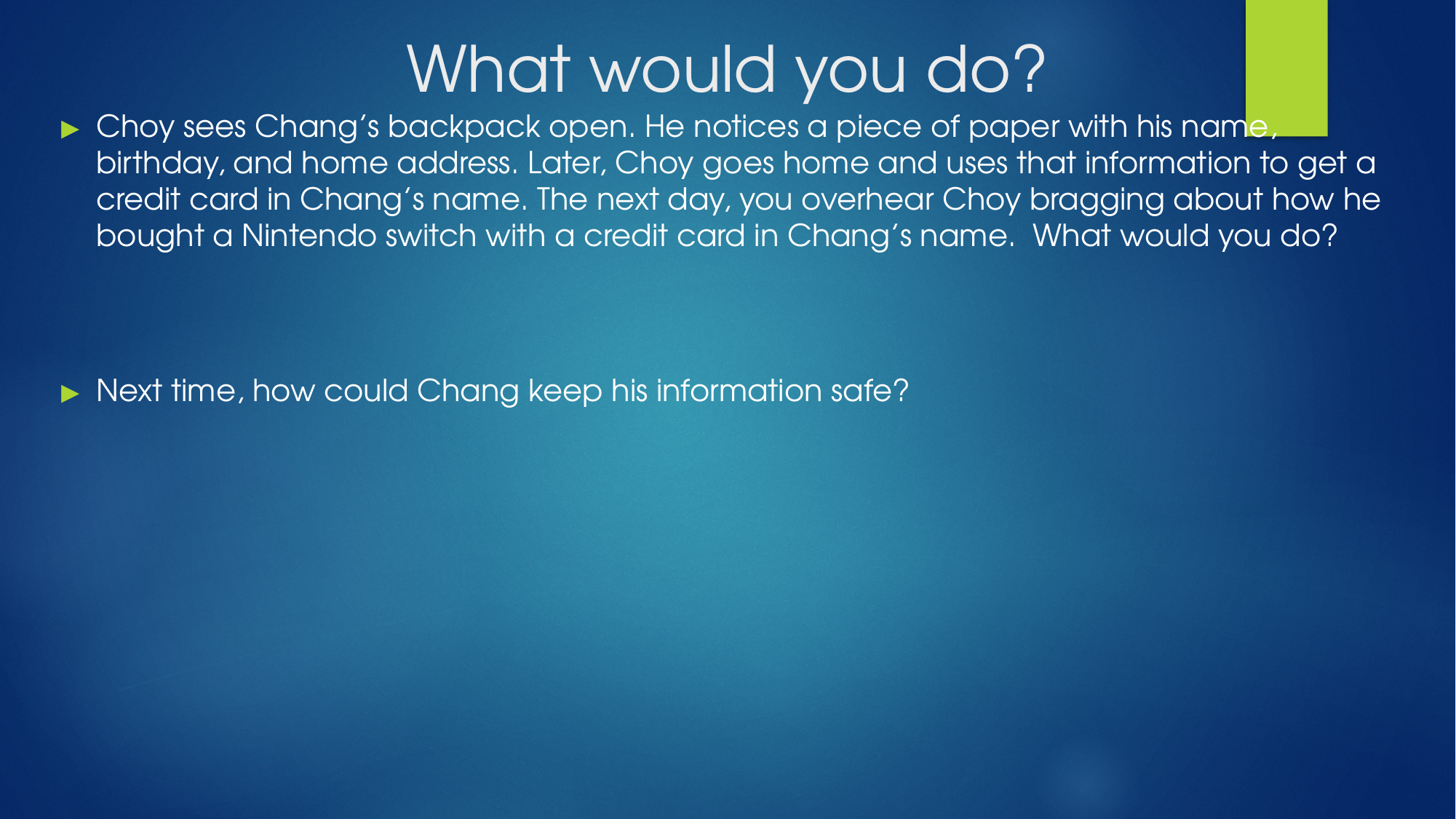

# What would you do?
Choy sees Chang’s backpack open. He notices a piece of paper with his name, birthday, and home address. Later, Choy goes home and uses that information to get a credit card in Chang’s name. The next day, you overhear Choy bragging about how he bought a Nintendo switch with a credit card in Chang’s name.  What would you do?

Next time, how could Chang keep his information safe?